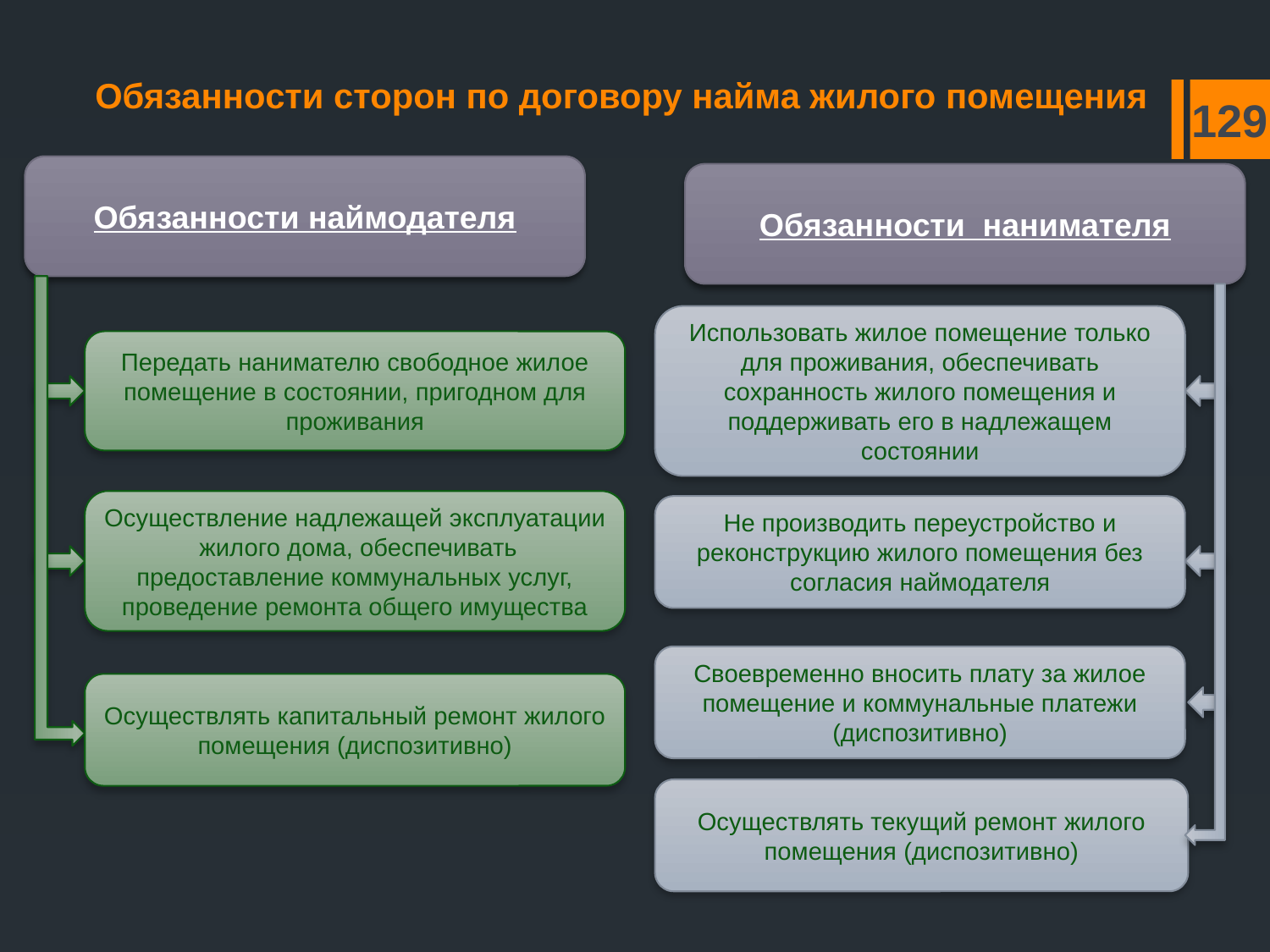

# Обязанности сторон по договору найма жилого помещения
129
Обязанности наймодателя
Обязанности  нанимателя
Использовать жилое помещение только для проживания, обеспечивать сохранность жилого помещения и поддерживать его в надлежащем состоянии
Передать нанимателю свободное жилое помещение в состоянии, пригодном для проживания

Осуществление надлежащей эксплуатации  жилого дома, обеспечивать предоставление коммунальных услуг, проведение ремонта общего имущества
Не производить переустройство и реконструкцию жилого помещения без согласия наймодателя

Своевременно вносить плату за жилое помещение и коммунальные платежи (диспозитивно)
Осуществлять капитальный ремонт жилого помещения (диспозитивно)

Осуществлять текущий ремонт жилого помещения (диспозитивно)